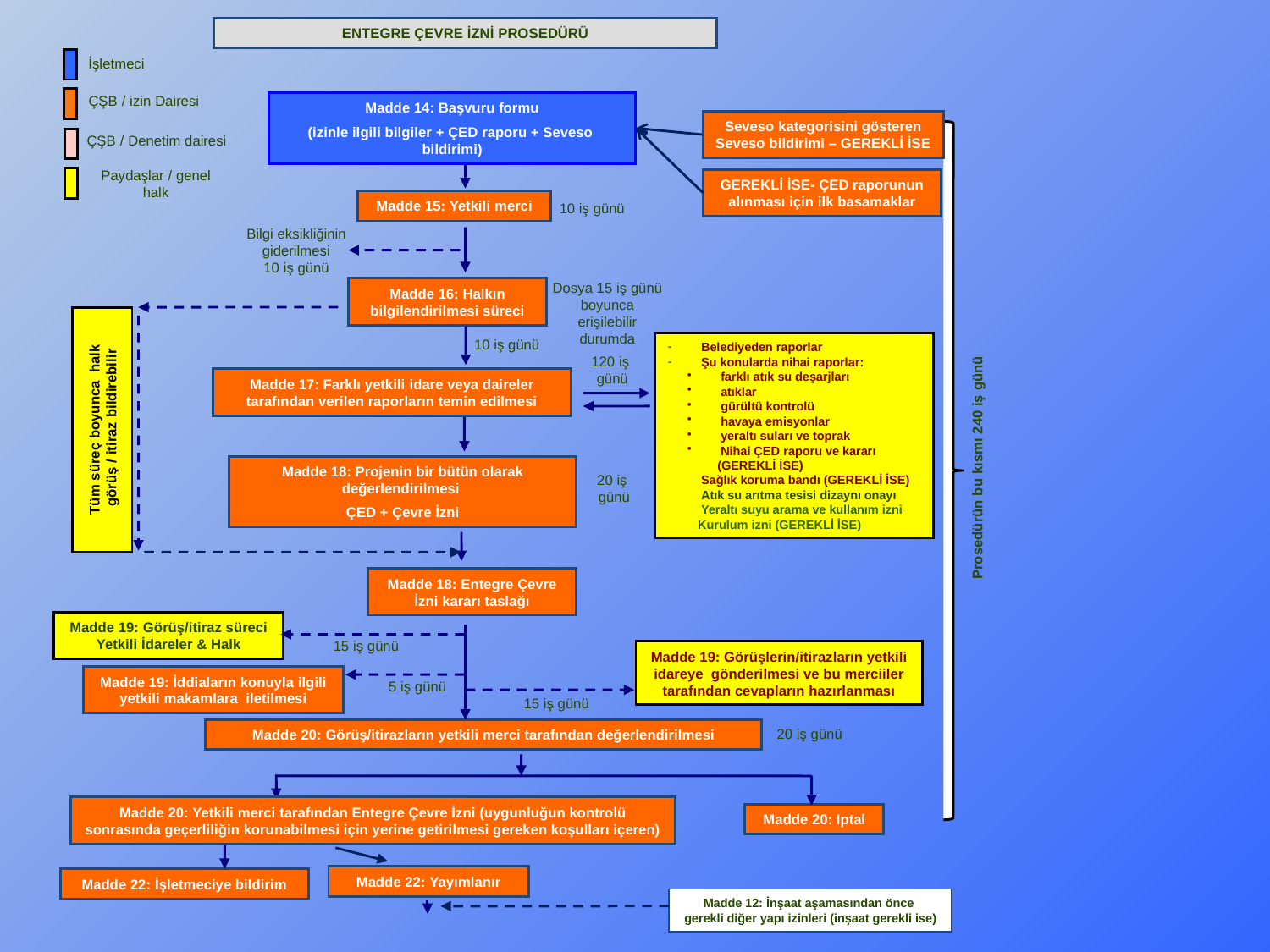

ENTEGRE ÇEVRE İZNİ PROSEDÜRÜ
İşletmeci

ÇŞB / izin Dairesi

Madde 14: Başvuru formu
(izinle ilgili bilgiler + ÇED raporu + Seveso  bildirimi)
Seveso kategorisini gösteren Seveso bildirimi – GEREKLİ İSE

ÇŞB / Denetim dairesi

Paydaşlar / genel halk

GEREKLİ İSE- ÇED raporunun alınması için ilk basamaklar
Madde 15: Yetkili merci
10 iş günü
Bilgi eksikliğinin giderilmesi
10 iş günü

Dosya 15 iş günü boyunca erişilebilir durumda
Madde 16: Halkın bilgilendirilmesi süreci
Tüm süreç boyunca  halk
 görüş / itiraz bildirebilir

10 iş günü
 Belediyeden raporlar
 Şu konularda nihai raporlar:
 farklı atık su deşarjları
 atıklar
 gürültü kontrolü
 havaya emisyonlar
 yeraltı suları ve toprak
 Nihai ÇED raporu ve kararı (GEREKLİ İSE)
 Sağlık koruma bandı (GEREKLİ İSE)
 Atık su arıtma tesisi dizaynı onayı
 Yeraltı suyu arama ve kullanım izni
Kurulum izni (GEREKLİ İSE)
120 iş
 günü
Madde 17: Farklı yetkili idare veya daireler tarafından verilen raporların temin edilmesi

Prosedürün bu kısmı 240 iş günü
Madde 18: Projenin bir bütün olarak değerlendirilmesi
ÇED + Çevre İzni
20 iş
 günü

Madde 18: Entegre Çevre İzni kararı taslağı
Madde 19: Görüş/itiraz süreci
Yetkili İdareler & Halk

15 iş günü

Madde 19: Görüşlerin/itirazların yetkili idareye  gönderilmesi ve bu merciiler tarafından cevapların hazırlanması
Madde 19: İddiaların konuyla ilgili yetkili makamlara  iletilmesi
5 iş günü

15 iş günü

20 iş günü
Madde 20: Görüş/itirazların yetkili merci tarafından değerlendirilmesi

Madde 20: Yetkili merci tarafından Entegre Çevre İzni (uygunluğun kontrolü sonrasında geçerliliğin korunabilmesi için yerine getirilmesi gereken koşulları içeren)
Madde 20: Iptal

Madde 22: Yayımlanır
Madde 22: İşletmeciye bildirim
Madde 12: İnşaat aşamasından önce
gerekli diğer yapı izinleri (inşaat gerekli ise)